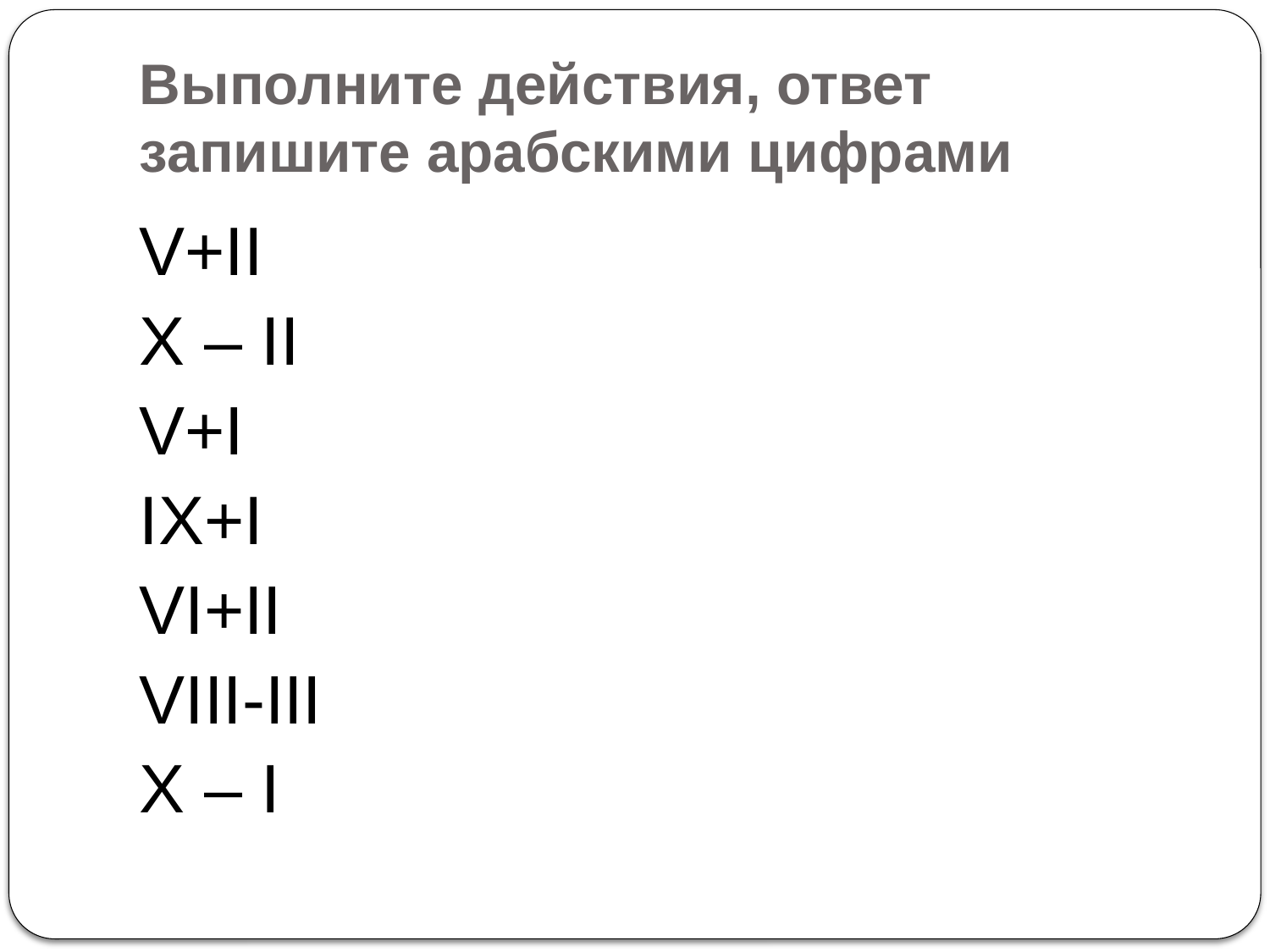

# Выполните действия, ответ запишите арабскими цифрами
V+II
X – II
V+I
IX+I
VI+II
VIII-III
X – I